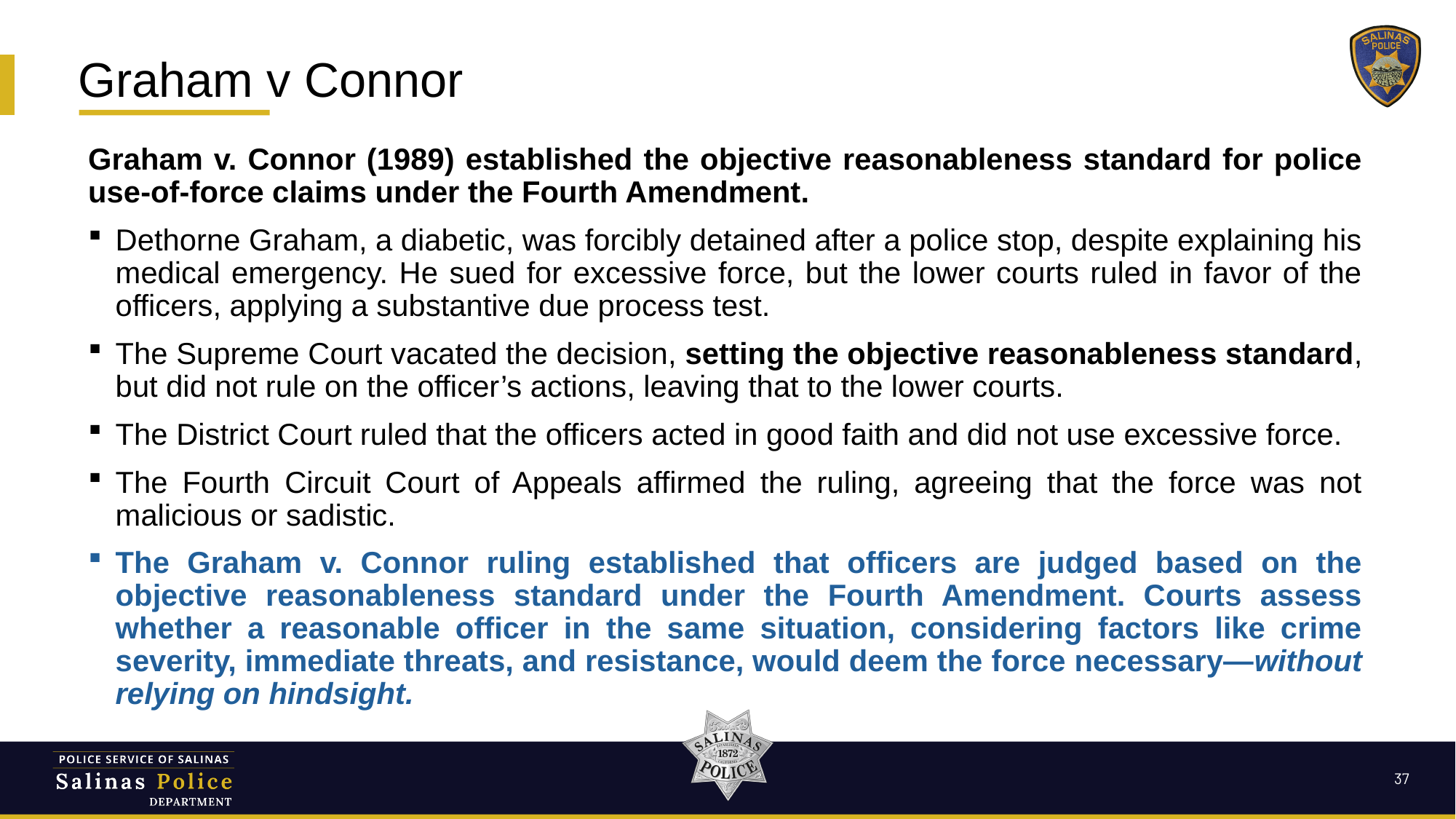

# Graham v Connor
Graham v. Connor (1989) established the objective reasonableness standard for police use-of-force claims under the Fourth Amendment.
Dethorne Graham, a diabetic, was forcibly detained after a police stop, despite explaining his medical emergency. He sued for excessive force, but the lower courts ruled in favor of the officers, applying a substantive due process test.
The Supreme Court vacated the decision, setting the objective reasonableness standard, but did not rule on the officer’s actions, leaving that to the lower courts.
The District Court ruled that the officers acted in good faith and did not use excessive force.
The Fourth Circuit Court of Appeals affirmed the ruling, agreeing that the force was not malicious or sadistic.
The Graham v. Connor ruling established that officers are judged based on the objective reasonableness standard under the Fourth Amendment. Courts assess whether a reasonable officer in the same situation, considering factors like crime severity, immediate threats, and resistance, would deem the force necessary—without relying on hindsight.